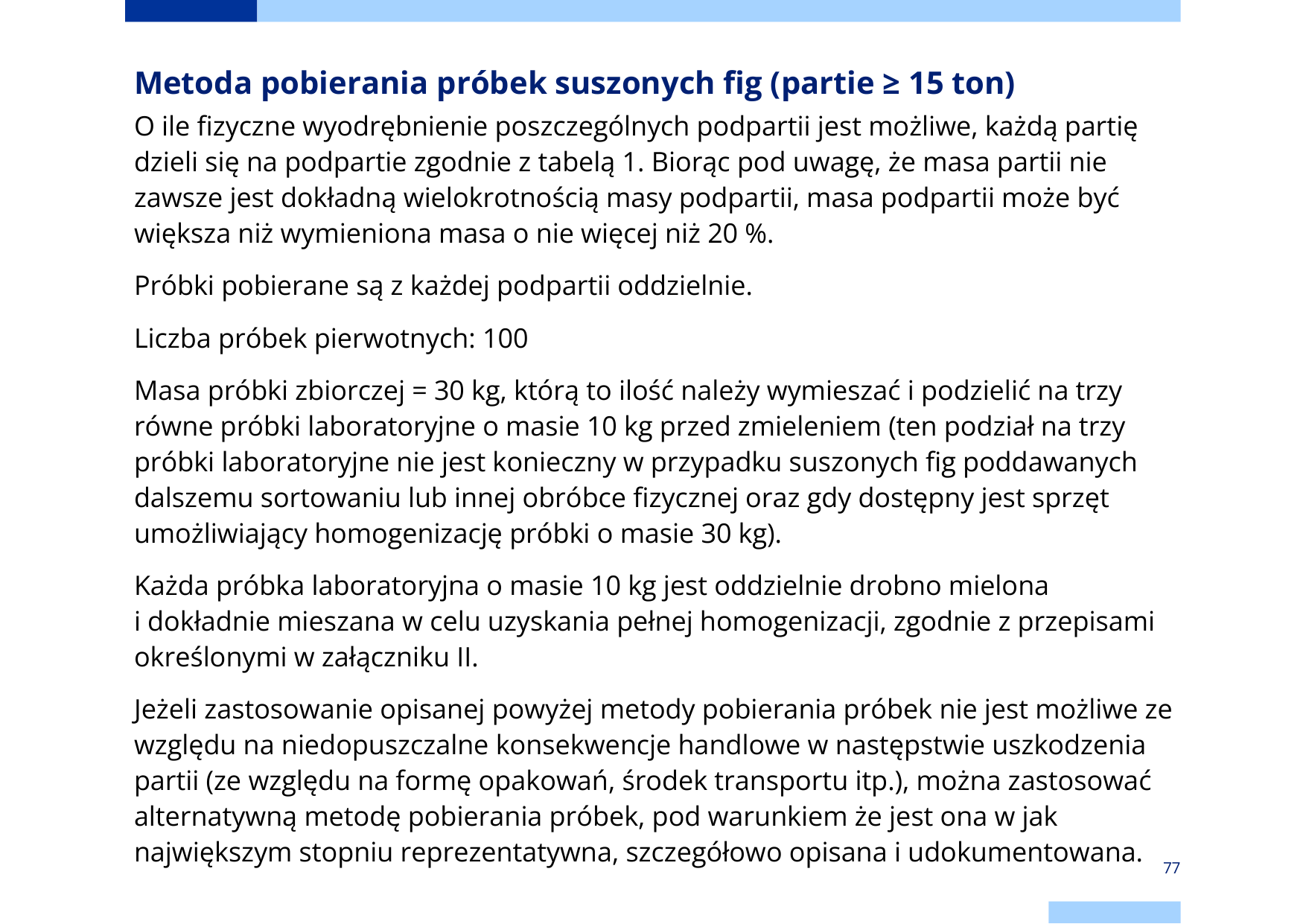

# Metoda pobierania próbek suszonych fig (partie ≥ 15 ton)
O ile fizyczne wyodrębnienie poszczególnych podpartii jest możliwe, każdą partię dzieli się na podpartie zgodnie z tabelą 1. Biorąc pod uwagę, że masa partii nie zawsze jest dokładną wielokrotnością masy podpartii, masa podpartii może być większa niż wymieniona masa o nie więcej niż 20 %.
Próbki pobierane są z każdej podpartii oddzielnie.
Liczba próbek pierwotnych: 100
Masa próbki zbiorczej = 30 kg, którą to ilość należy wymieszać i podzielić na trzy równe próbki laboratoryjne o masie 10 kg przed zmieleniem (ten podział na trzy próbki laboratoryjne nie jest konieczny w przypadku suszonych fig poddawanych dalszemu sortowaniu lub innej obróbce fizycznej oraz gdy dostępny jest sprzęt umożliwiający homogenizację próbki o masie 30 kg).
Każda próbka laboratoryjna o masie 10 kg jest oddzielnie drobno mielona i dokładnie mieszana w celu uzyskania pełnej homogenizacji, zgodnie z przepisami określonymi w załączniku II.
Jeżeli zastosowanie opisanej powyżej metody pobierania próbek nie jest możliwe ze względu na niedopuszczalne konsekwencje handlowe w następstwie uszkodzenia partii (ze względu na formę opakowań, środek transportu itp.), można zastosować alternatywną metodę pobierania próbek, pod warunkiem że jest ona w jak największym stopniu reprezentatywna, szczegółowo opisana i udokumentowana.

77